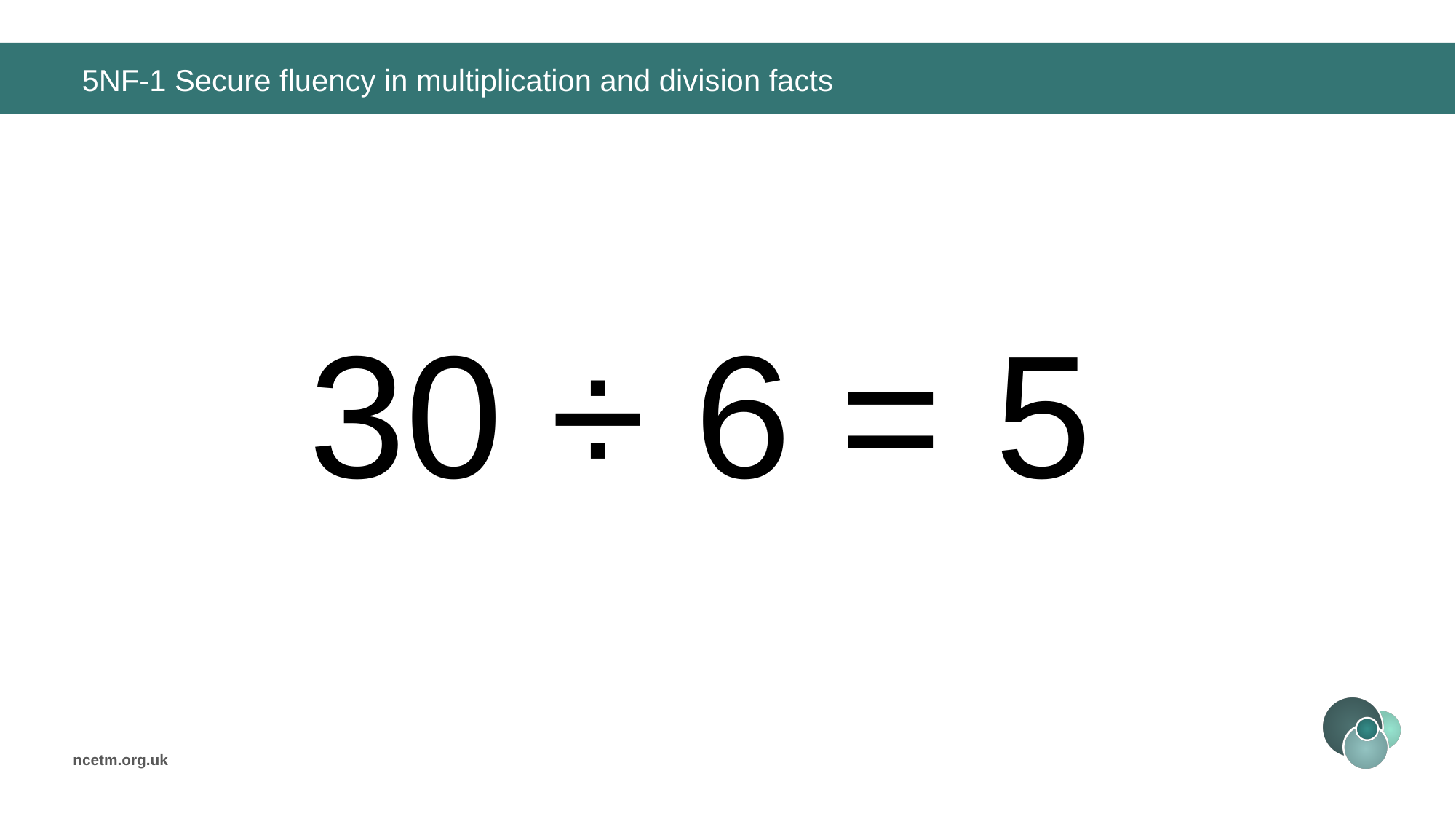

# 5NF-1 Secure fluency in multiplication and division facts
30 ÷ 6 =
5